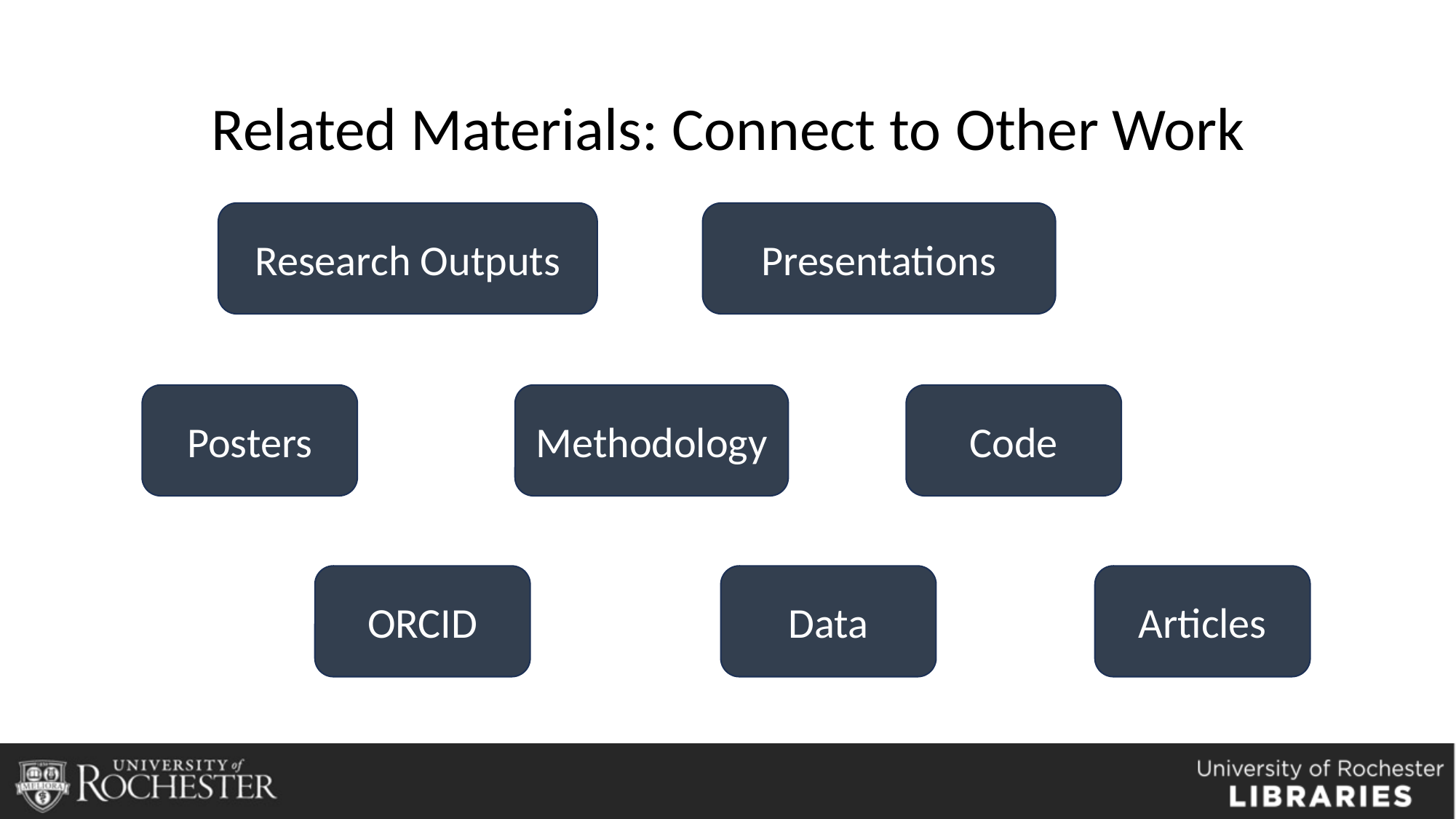

Related Materials: Connect to Other Work
Research Outputs
Presentations
Posters
Methodology
Code
Articles
ORCID
Data